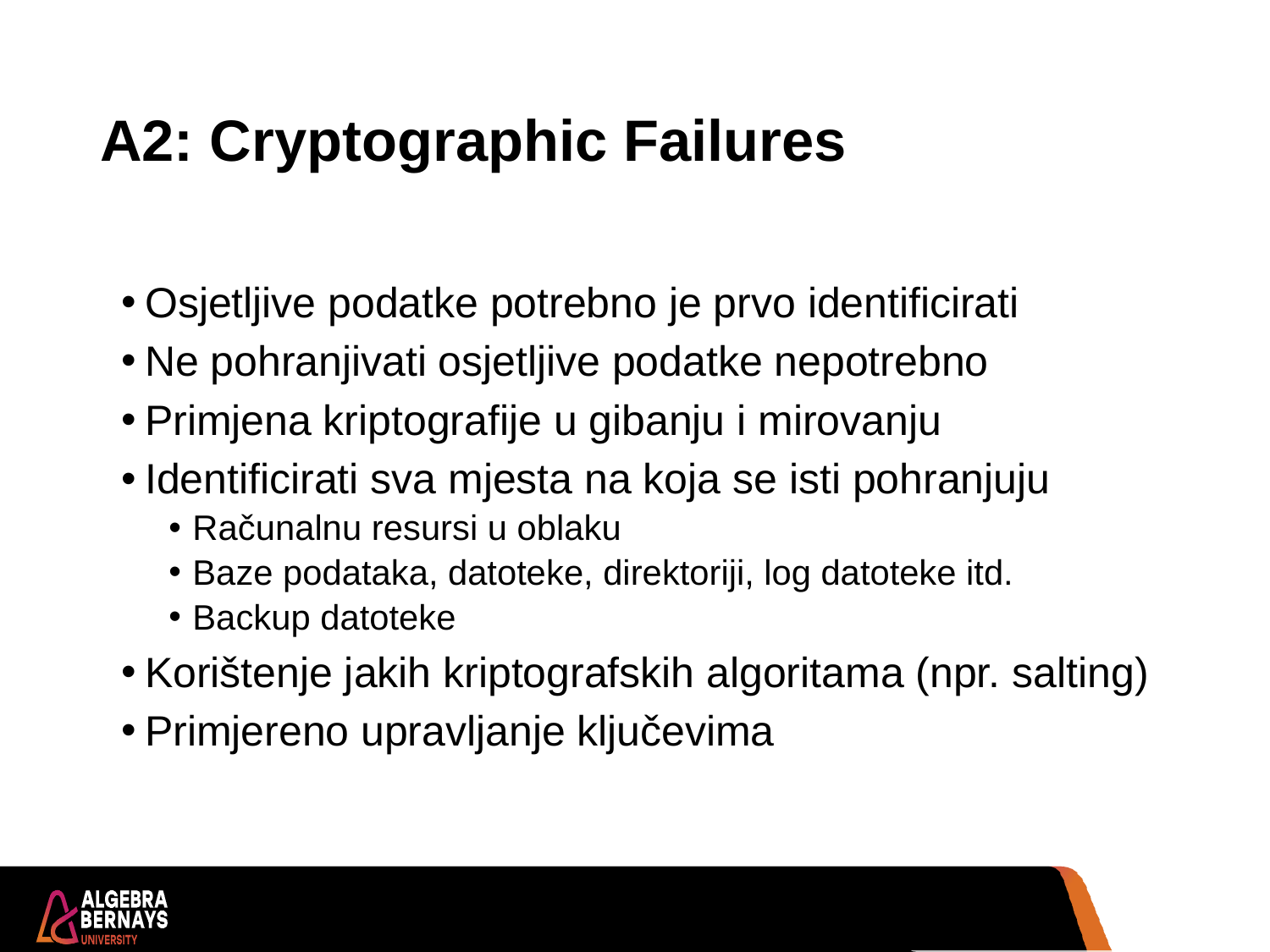

# A2: Cryptographic Failures

Osjetljive podatke potrebno je prvo identificirati
Ne pohranjivati osjetljive podatke nepotrebno
Primjena kriptografije u gibanju i mirovanju
Identificirati sva mjesta na koja se isti pohranjuju
Računalnu resursi u oblaku
Baze podataka, datoteke, direktoriji, log datoteke itd.
Backup datoteke
Korištenje jakih kriptografskih algoritama (npr. salting)
Primjereno upravljanje ključevima